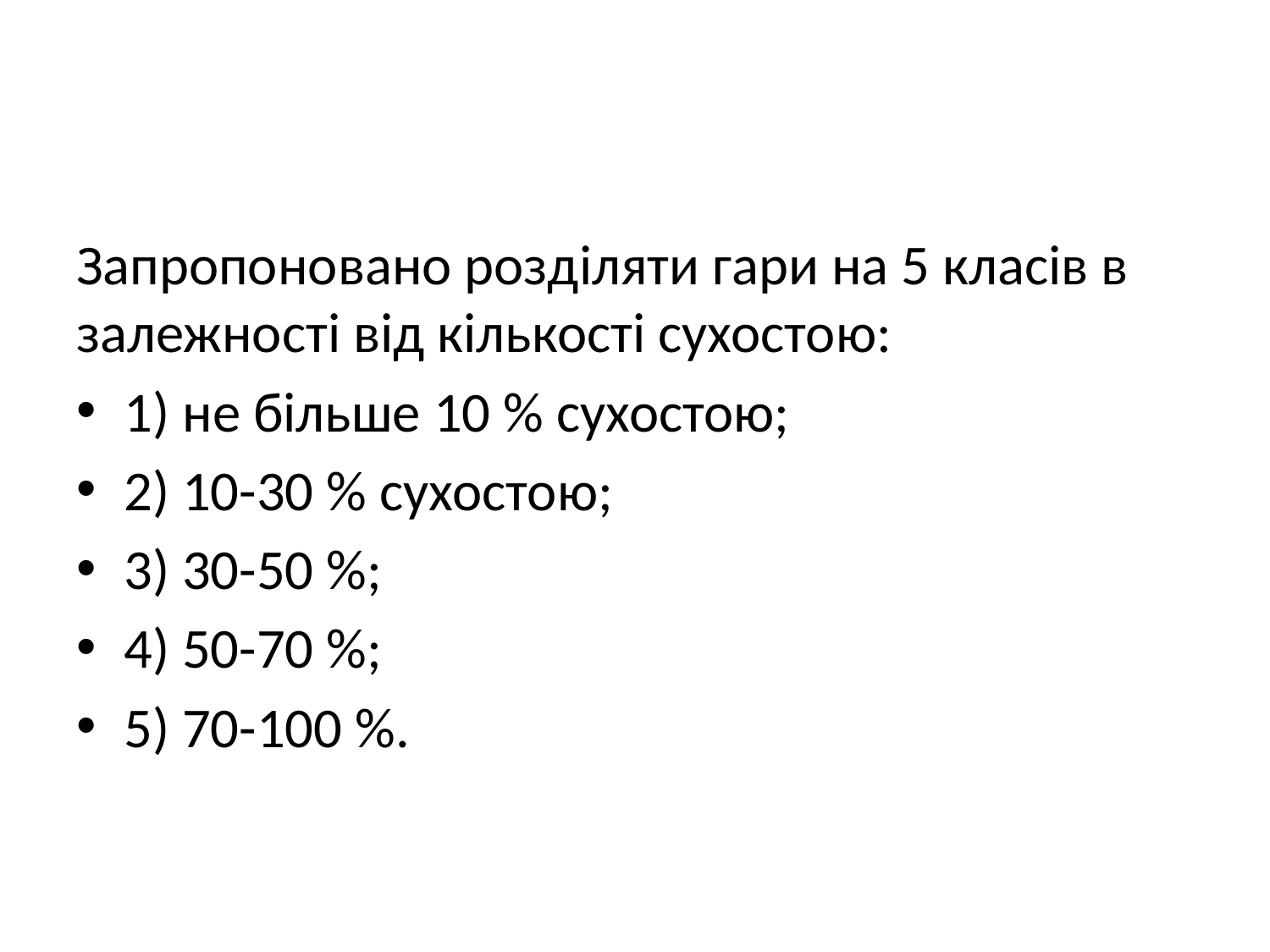

Запропоновано розділяти гари на 5 класів в залежності від кількості сухостою:
1) не більше 10 % сухостою;
2) 10-30 % сухостою;
3) 30-50 %;
4) 50-70 %;
5) 70-100 %.